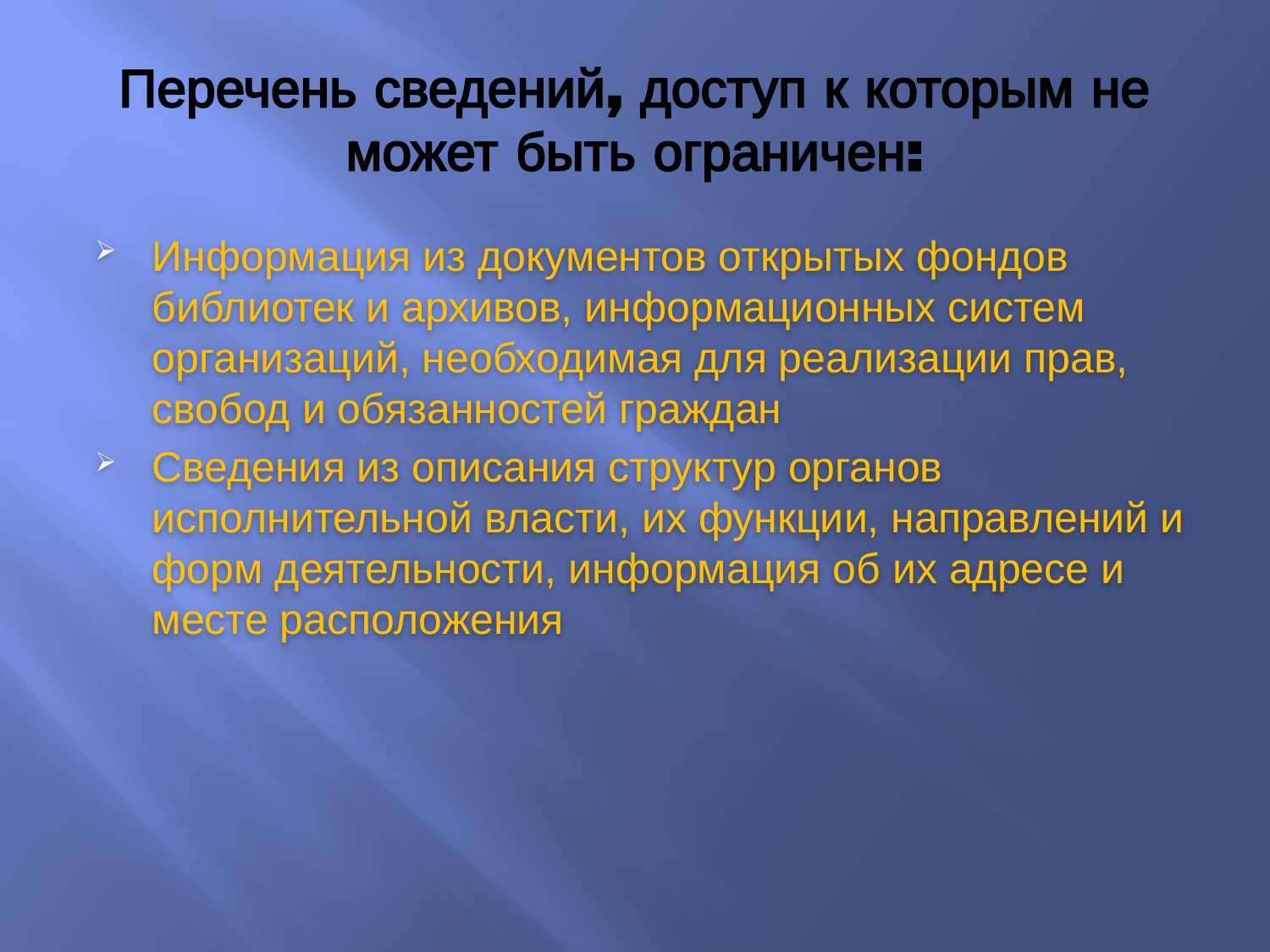

# Перечень сведений, доступ к которым не может быть ограничен:
Информация из документов открытых фондов библиотек и архивов, информационных систем организаций, необходимая для реализации прав, свобод и обязанностей граждан
Сведения из описания структур органов исполнительной власти, их функции, направлений и форм деятельности, информация об их адресе и месте расположения